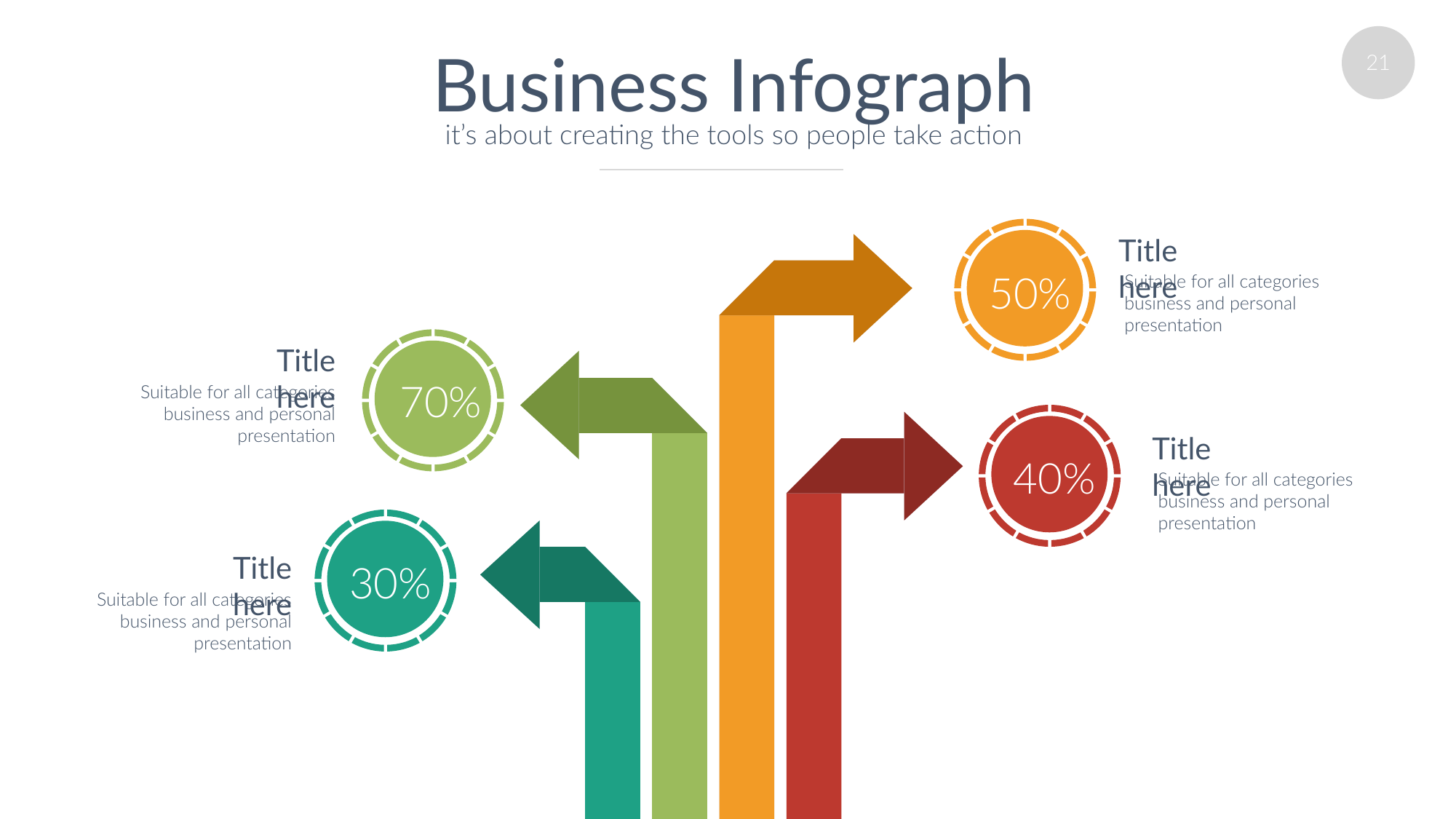

# Business Infograph
it’s about creating the tools so people take action

Title here
Suitable for all categories business and personal presentation

50%

Title here
Suitable for all categories business and personal presentation
70%

Title here
Suitable for all categories business and personal presentation
40%

30%
Title here
Suitable for all categories business and personal presentation